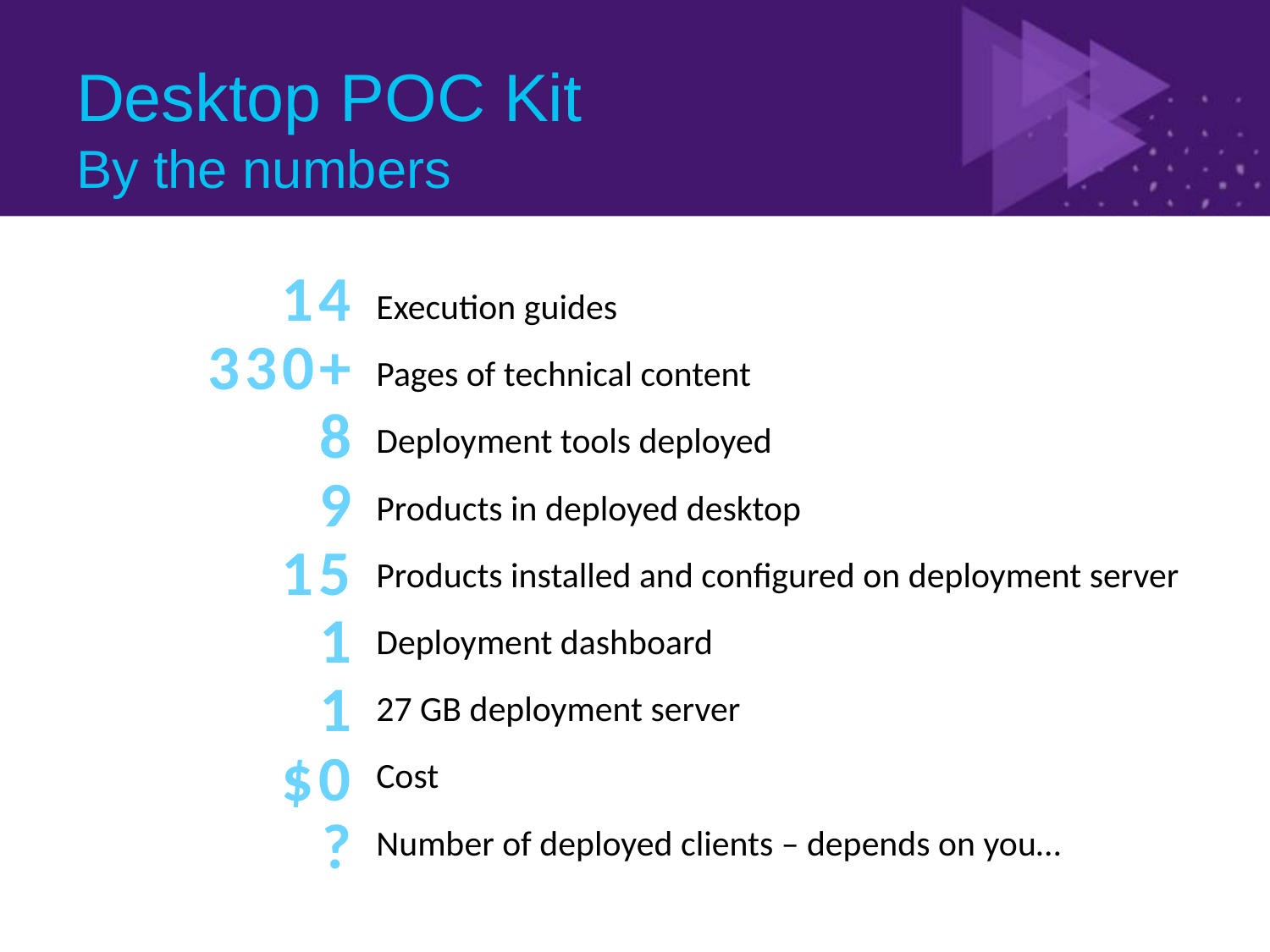

# Desktop POC Kit By the numbers
14
330+
8
9
15
1
1
$0
?
Execution guides
Pages of technical content
Deployment tools deployed
Products in deployed desktop
Products installed and configured on deployment server
Deployment dashboard
27 GB deployment server
Cost
Number of deployed clients – depends on you…